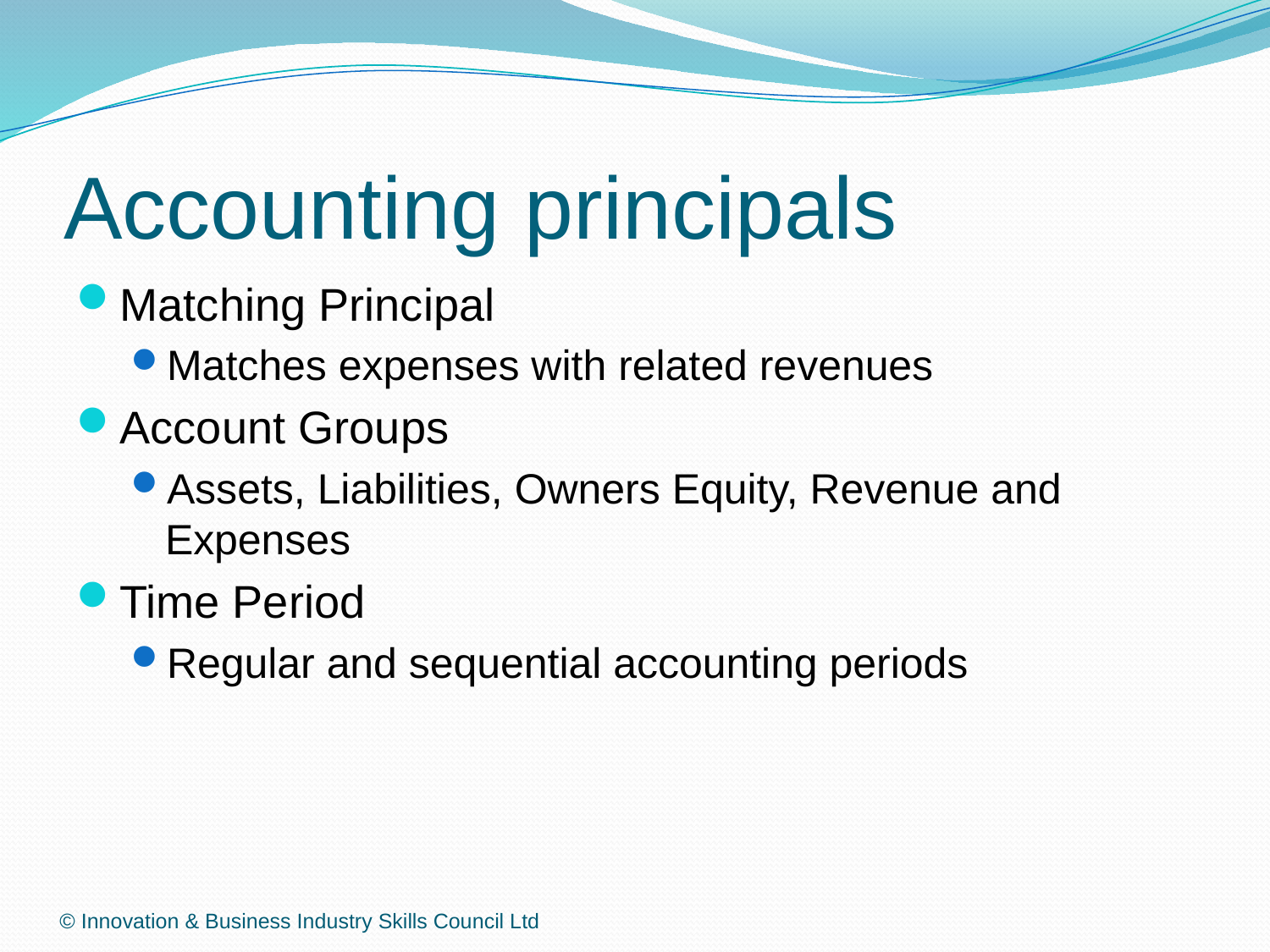

# Accounting principals
Matching Principal
Matches expenses with related revenues
Account Groups
Assets, Liabilities, Owners Equity, Revenue and Expenses
Time Period
Regular and sequential accounting periods
© Innovation & Business Industry Skills Council Ltd